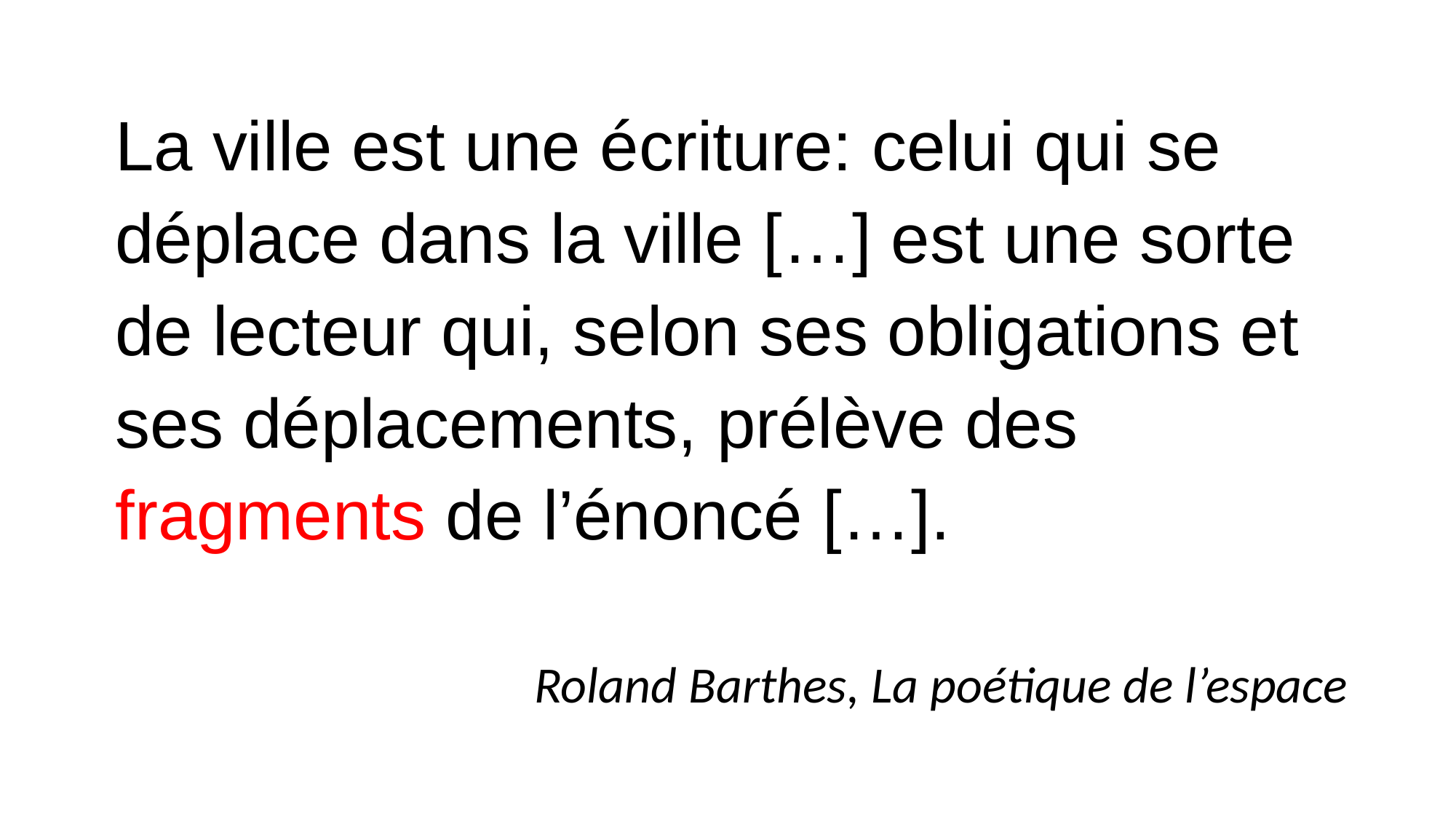

La ville est une écriture: celui qui se déplace dans la ville […] est une sorte de lecteur qui, selon ses obligations et ses déplacements, prélève des fragments de l’énoncé […].

Roland Barthes, La poétique de l’espace